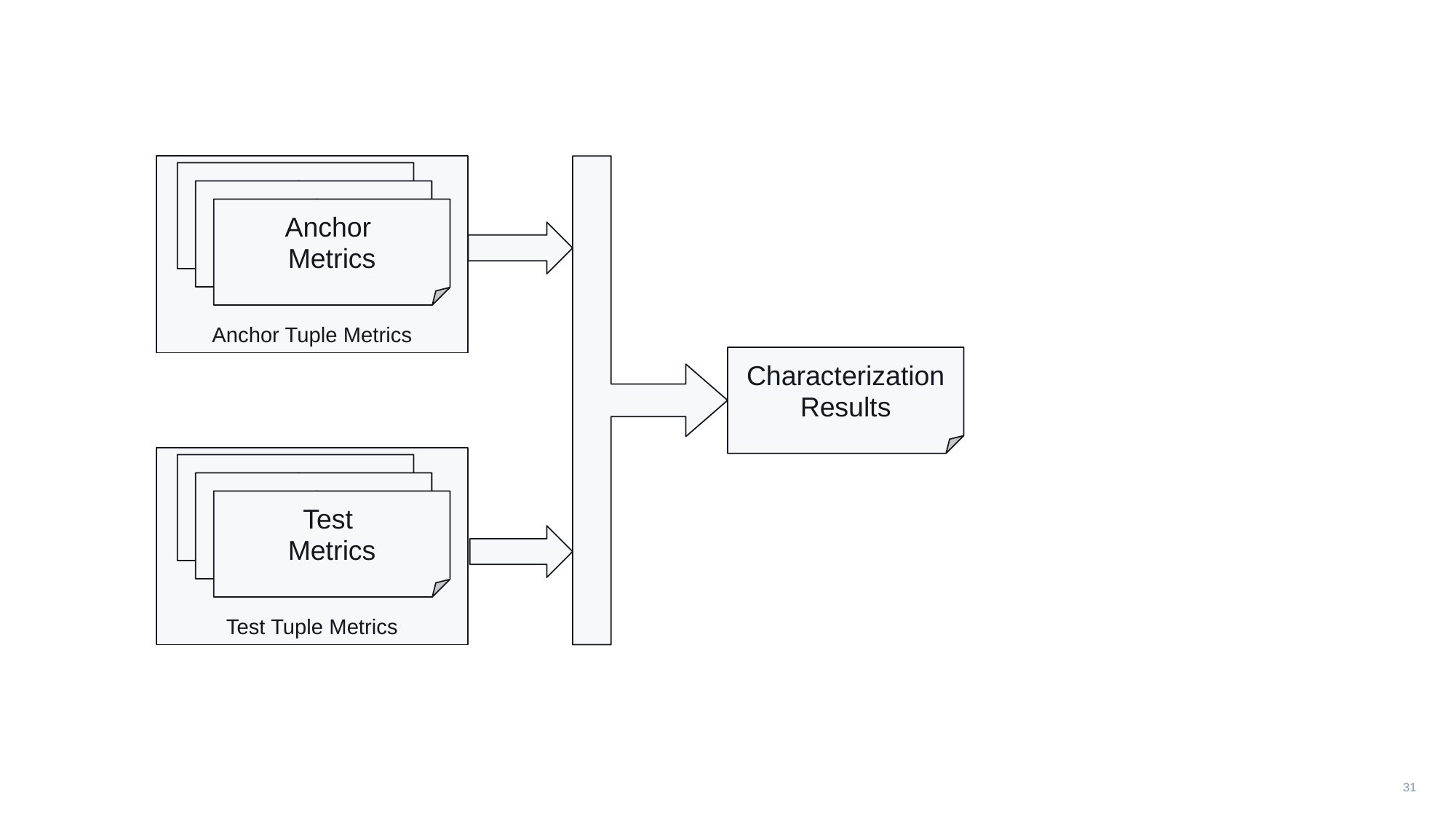

Anchor Tuple Metrics
Anchor
Metrics
Anchor
Metrics
Anchor
Metrics

Characterization
Results
Test Tuple Metrics
Anchor
Metrics
Anchor
Metrics
Test
Metrics